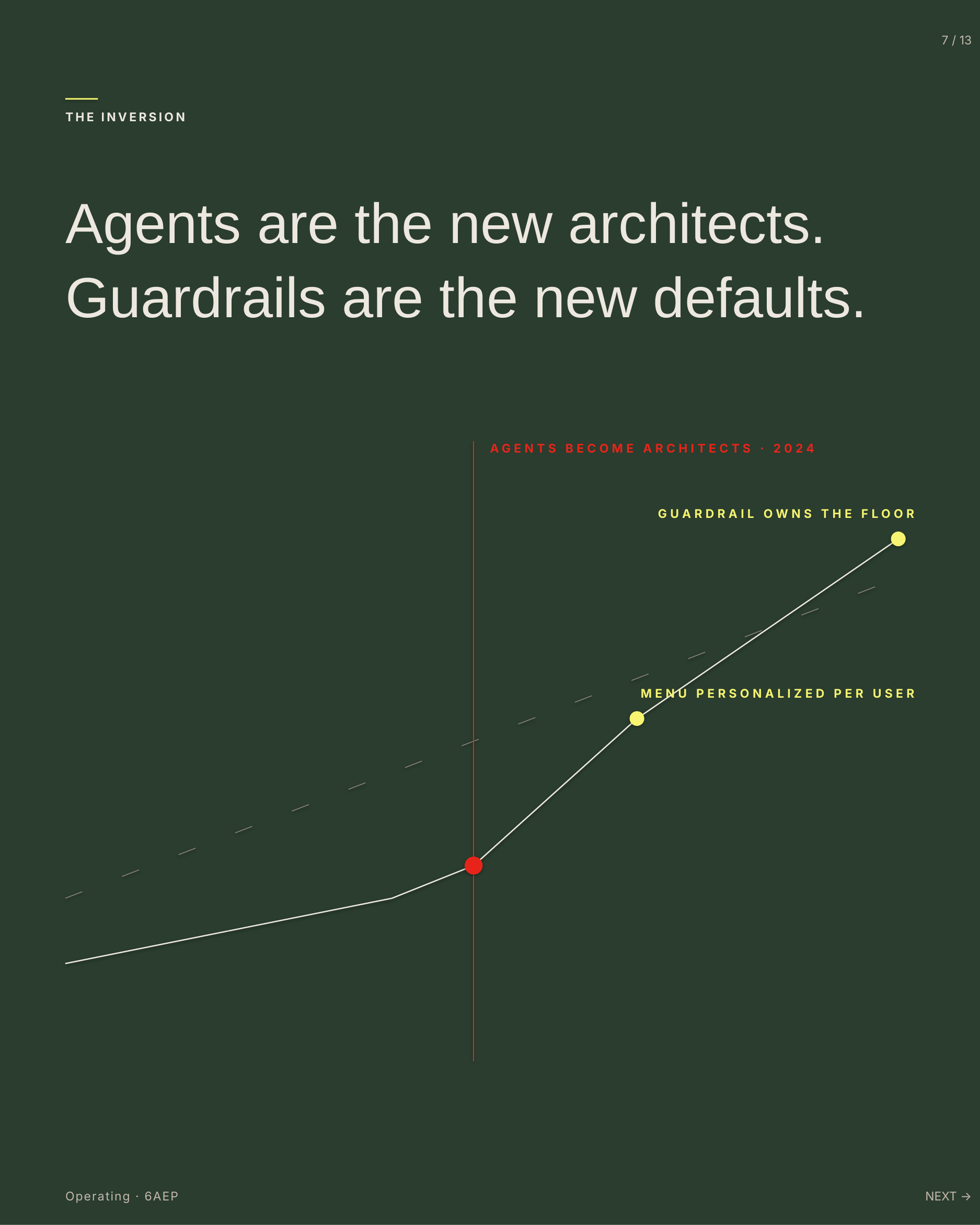

7 / 13

THE INVERSION
Agents are the new architects.
Guardrails are the new defaults.
AGENTS BECOME ARCHITECTS · 2024
GUARDRAIL OWNS THE FLOOR

MENU PERSONALIZED PER USER

Operating · 6AEP
NEXT →